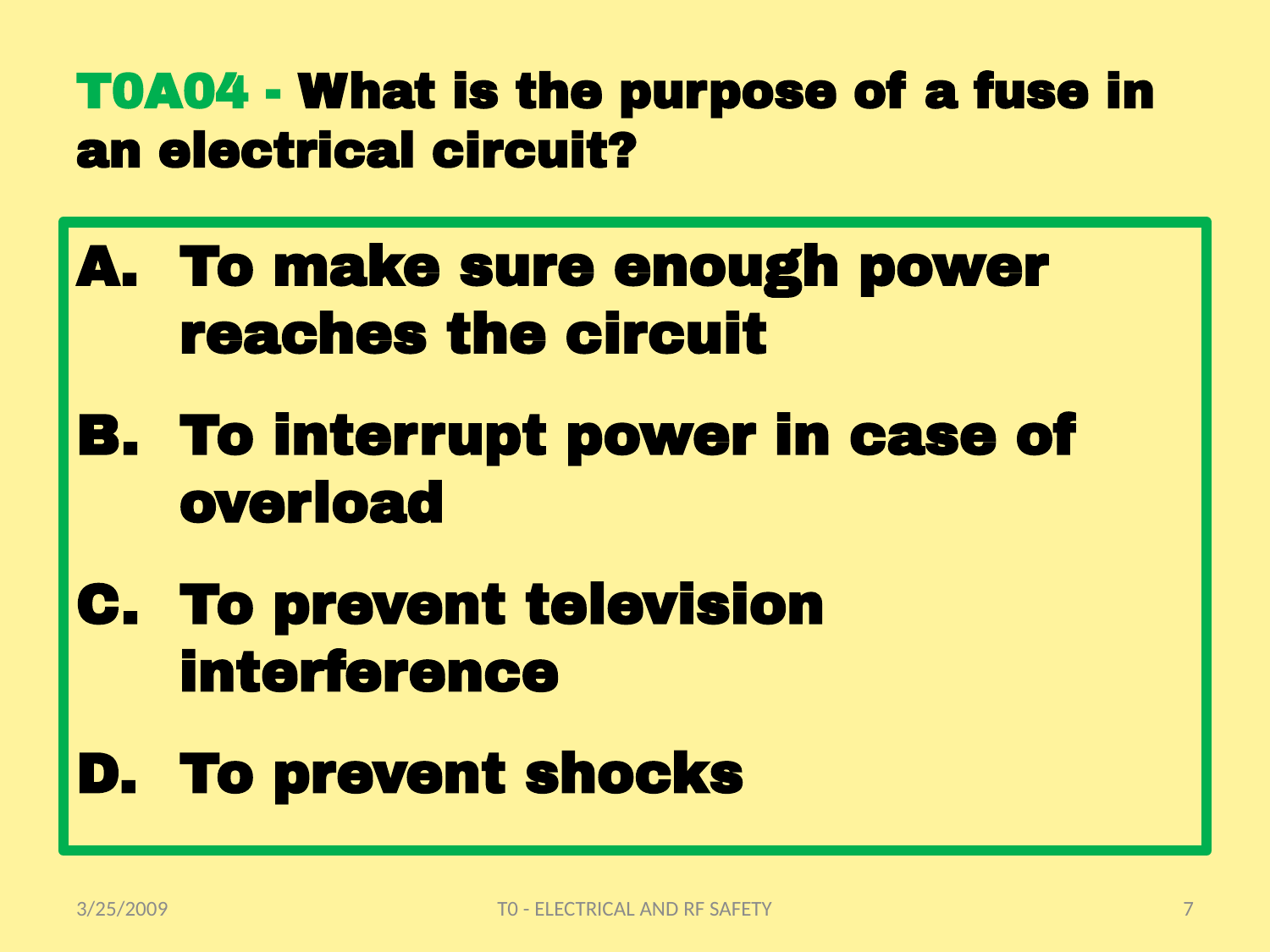

# T0A04 - What is the purpose of a fuse in an electrical circuit?
To make sure enough power reaches the circuit

To interrupt power in case of overload

To prevent television interference

To prevent shocks
3/25/2009
T0 - ELECTRICAL AND RF SAFETY
7